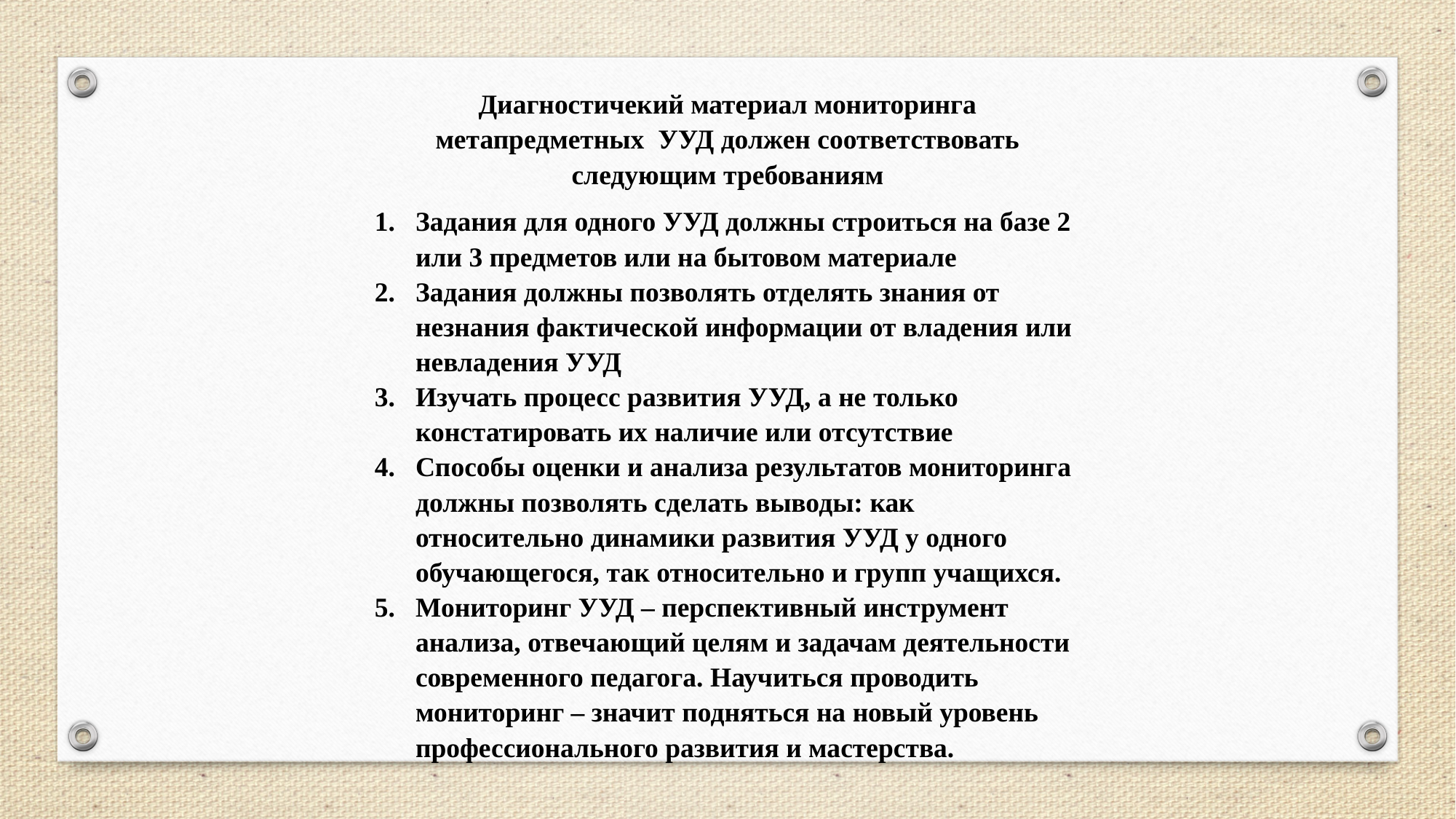

Диагностичекий материал мониторинга метапредметных  УУД должен соответствовать следующим требованиям
Задания для одного УУД должны строиться на базе 2 или 3 предметов или на бытовом материале
Задания должны позволять отделять знания от незнания фактической информации от владения или невладения УУД
Изучать процесс развития УУД, а не только констатировать их наличие или отсутствие
Способы оценки и анализа результатов мониторинга должны позволять сделать выводы: как относительно динамики развития УУД у одного обучающегося, так относительно и групп учащихся.
Мониторинг УУД – перспективный инструмент анализа, отвечающий целям и задачам деятельности современного педагога. Научиться проводить мониторинг – значит подняться на новый уровень профессионального развития и мастерства.